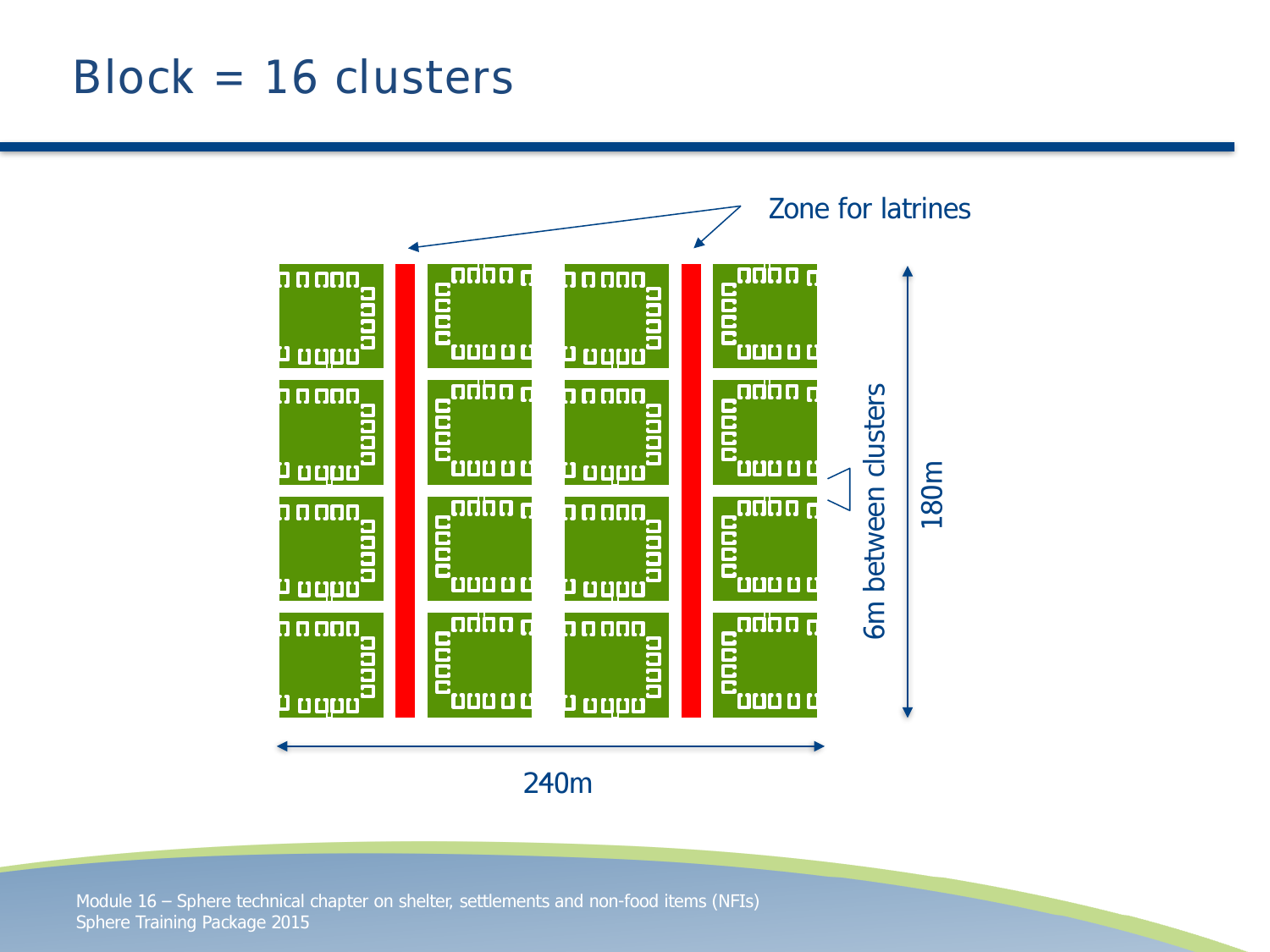

# Block = 16 clusters
Zone for latrines

180m

6m between clusters

240m
Module 16 – Sphere technical chapter on shelter, settlements and non-food items (NFIs)
Sphere Training Package 2015